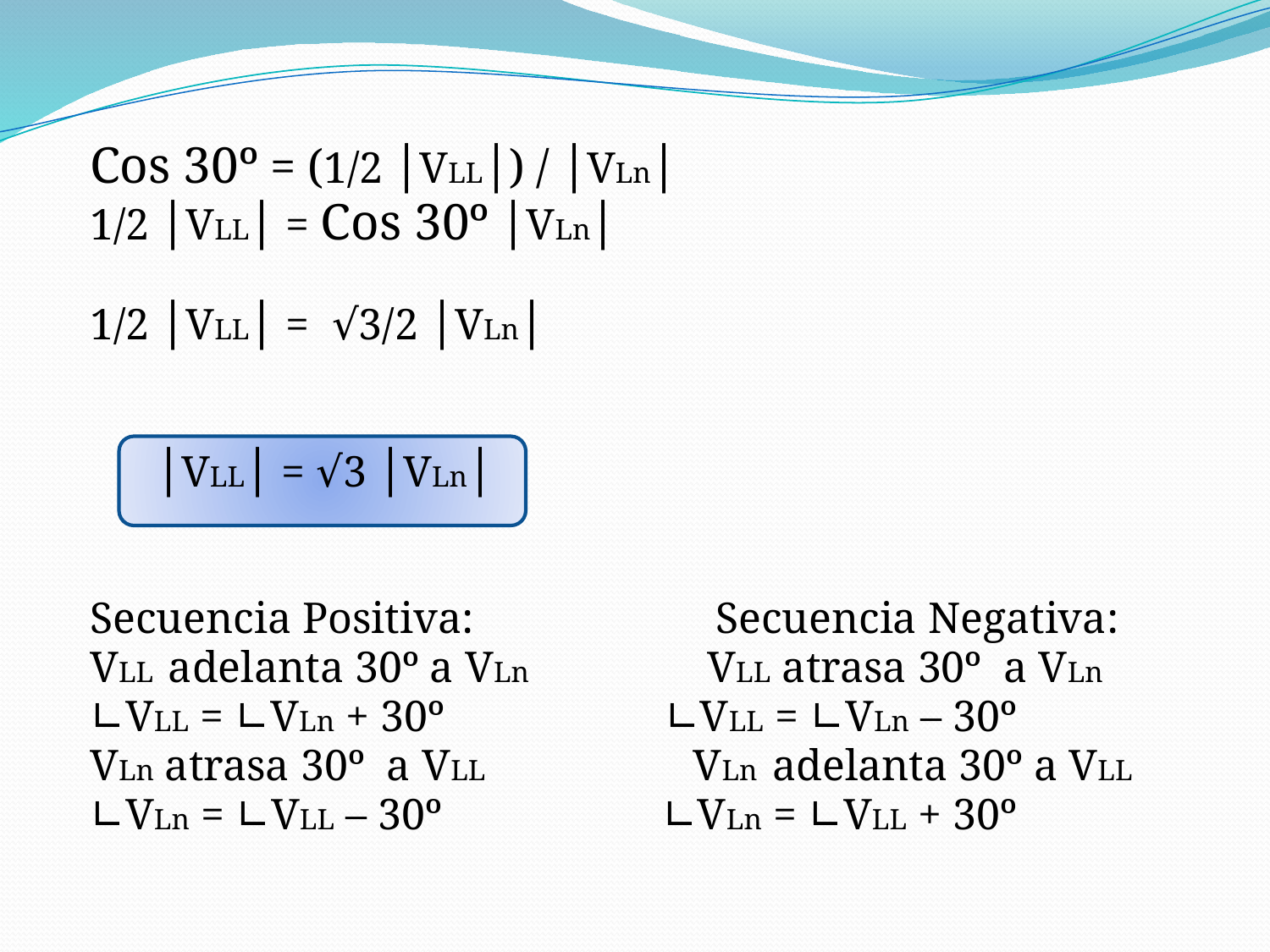

Cos 30º = (1/2 │VLL│) / │VLn│
1/2 │VLL│ = Cos 30º │VLn│

1/2 │VLL│ =  √3/2 │VLn│

      │VLL│ = √3 │VLn│

Secuencia Positiva:                      Secuencia Negativa:
VLL  adelanta 30º a VLn                        VLL atrasa 30º  a VLn
∟VLL = ∟VLn + 30º                    ∟VLL = ∟VLn – 30º
VLn atrasa 30º  a VLL                            VLn  adelanta 30º a VLL
∟VLn = ∟VLL – 30º                    ∟VLn = ∟VLL + 30º